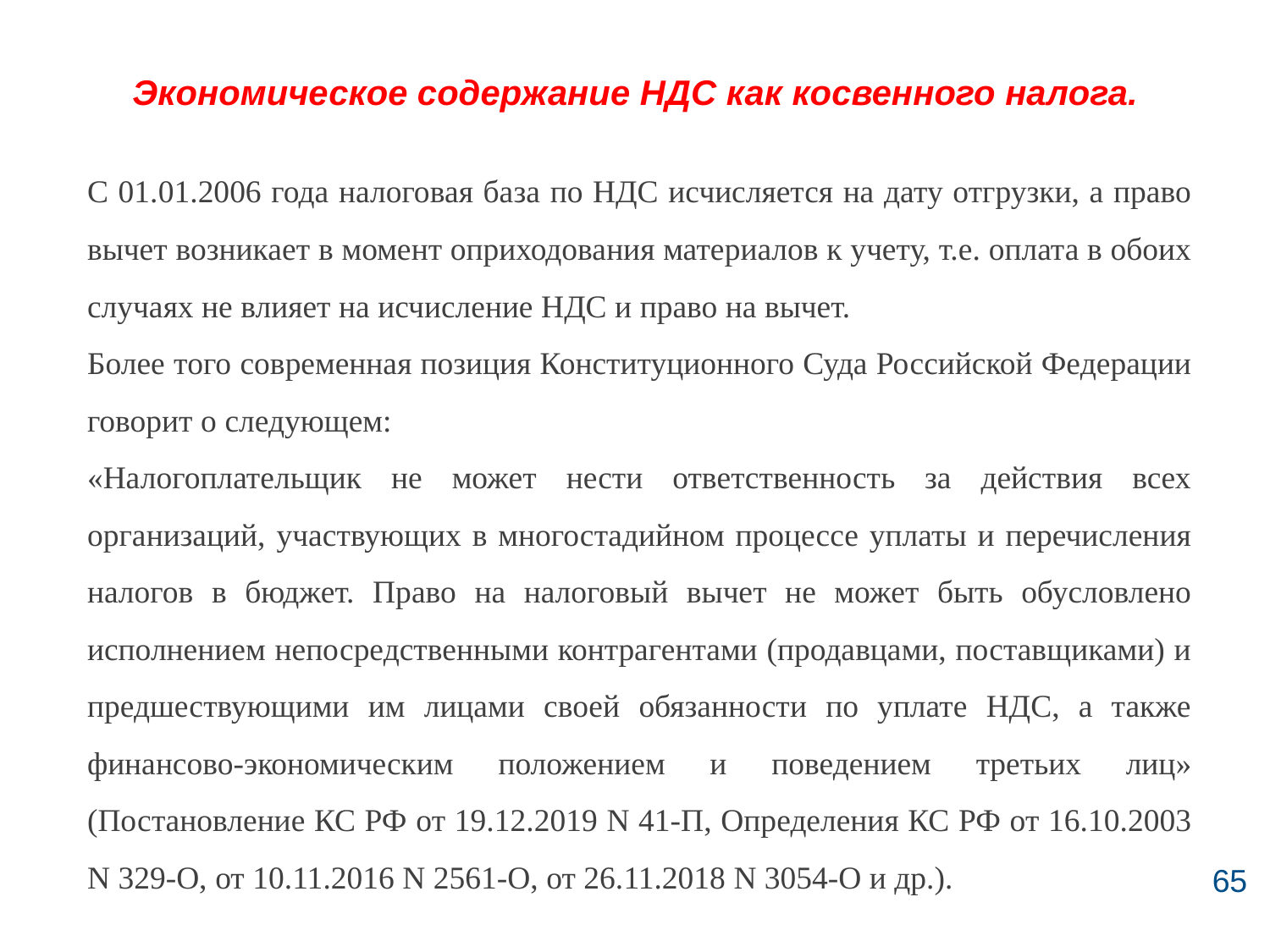

# Экономическое содержание НДС как косвенного налога.
С 01.01.2006 года налоговая база по НДС исчисляется на дату отгрузки, а право вычет возникает в момент оприходования материалов к учету, т.е. оплата в обоих случаях не влияет на исчисление НДС и право на вычет.
Более того современная позиция Конституционного Суда Российской Федерации говорит о следующем:
«Налогоплательщик не может нести ответственность за действия всех организаций, участвующих в многостадийном процессе уплаты и перечисления налогов в бюджет. Право на налоговый вычет не может быть обусловлено исполнением непосредственными контрагентами (продавцами, поставщиками) и предшествующими им лицами своей обязанности по уплате НДС, а также финансово-экономическим положением и поведением третьих лиц» (Постановление КС РФ от 19.12.2019 N 41-П, Определения КС РФ от 16.10.2003 N 329-О, от 10.11.2016 N 2561-О, от 26.11.2018 N 3054-О и др.).